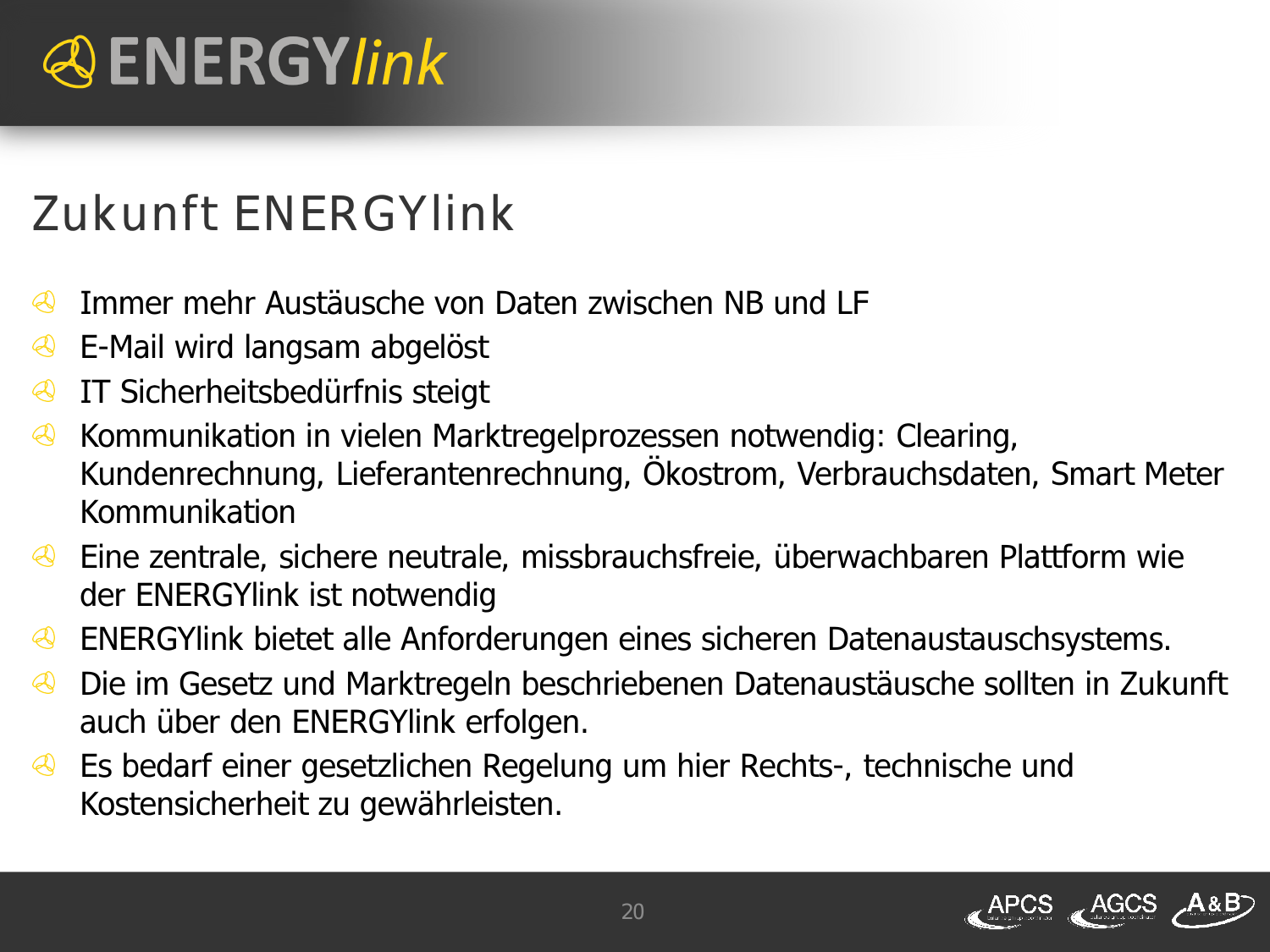

# Zukunft ENERGYlink
Immer mehr Austäusche von Daten zwischen NB und LF
E-Mail wird langsam abgelöst
IT Sicherheitsbedürfnis steigt
Kommunikation in vielen Marktregelprozessen notwendig: Clearing, Kundenrechnung, Lieferantenrechnung, Ökostrom, Verbrauchsdaten, Smart Meter Kommunikation
Eine zentrale, sichere neutrale, missbrauchsfreie, überwachbaren Plattform wie der ENERGYlink ist notwendig
ENERGYlink bietet alle Anforderungen eines sicheren Datenaustauschsystems.
Die im Gesetz und Marktregeln beschriebenen Datenaustäusche sollten in Zukunft auch über den ENERGYlink erfolgen.
Es bedarf einer gesetzlichen Regelung um hier Rechts-, technische und Kostensicherheit zu gewährleisten.
20